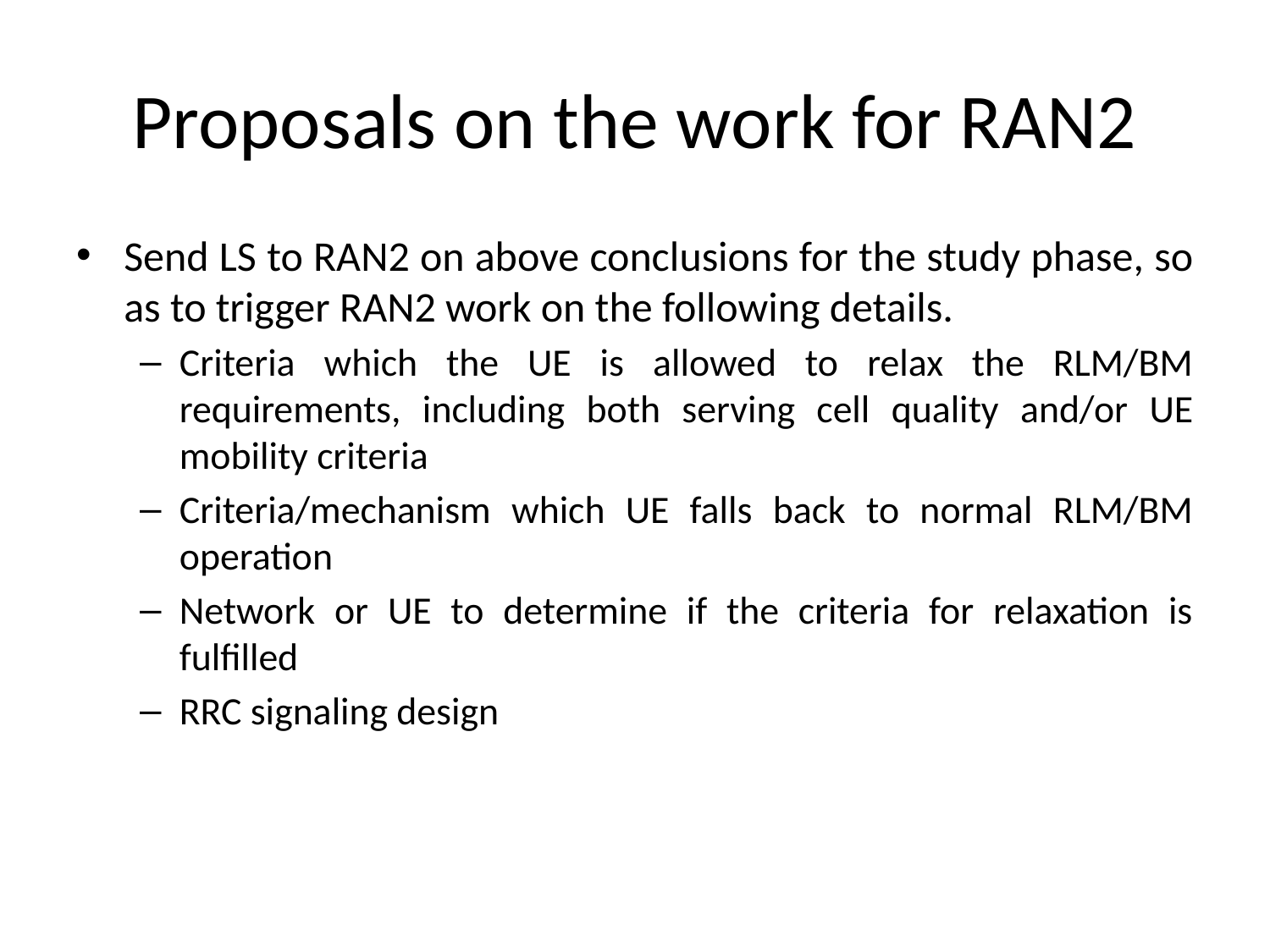

# Proposals on the work for RAN2
Send LS to RAN2 on above conclusions for the study phase, so as to trigger RAN2 work on the following details.
Criteria which the UE is allowed to relax the RLM/BM requirements, including both serving cell quality and/or UE mobility criteria
Criteria/mechanism which UE falls back to normal RLM/BM operation
Network or UE to determine if the criteria for relaxation is fulfilled
RRC signaling design